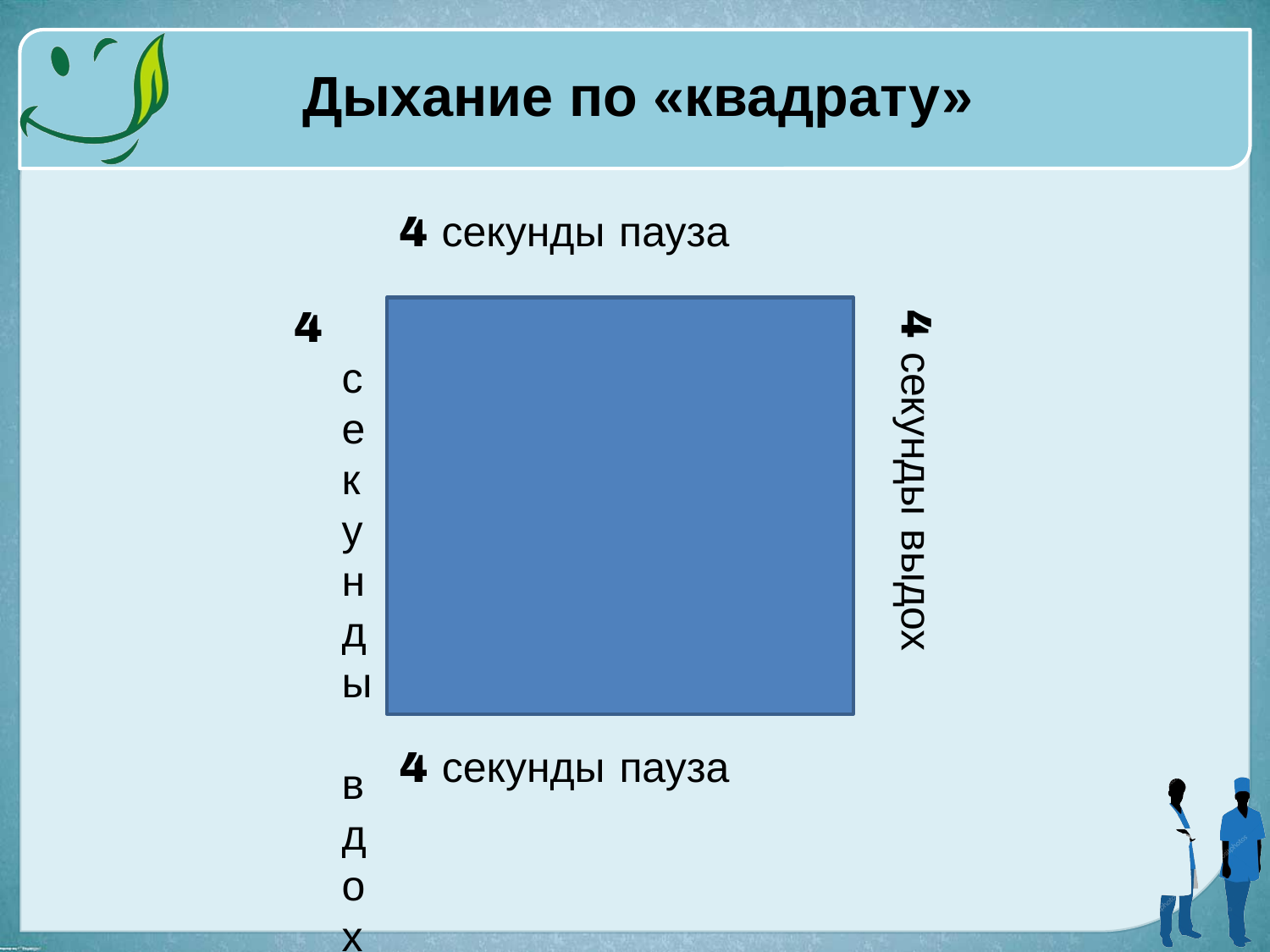

# Дыхание по «квадрату»
4 секунды пауза
4 секунды вдох

4 секунды выдох
4 секунды пауза